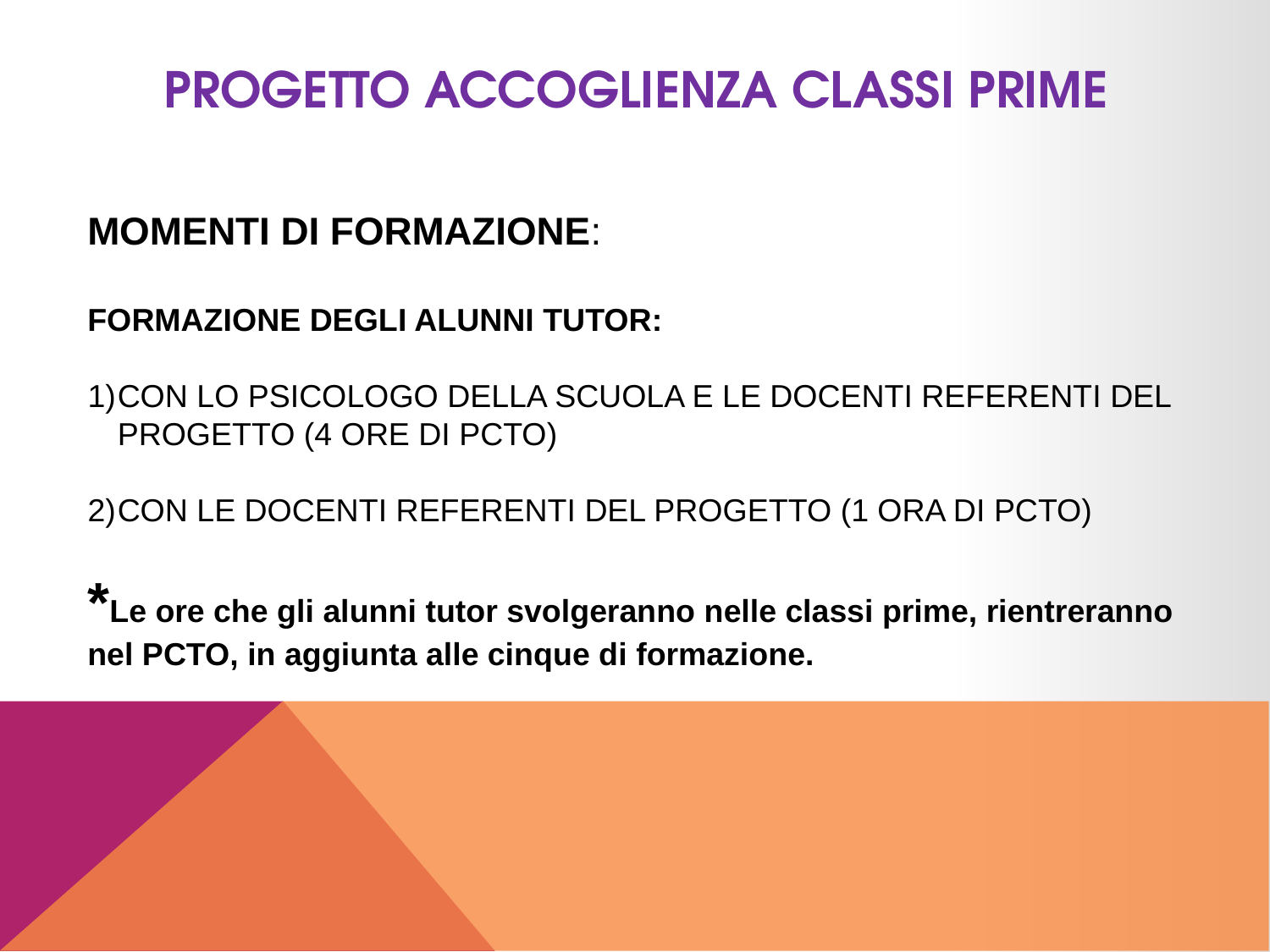

Progetto Accoglienza classi prime
MOMENTI DI FORMAZIONE:

FORMAZIONE DEGLI ALUNNI TUTOR:

CON LO PSICOLOGO DELLA SCUOLA E LE DOCENTI REFERENTI DEL PROGETTO (4 ORE DI PCTO)

CON LE DOCENTI REFERENTI DEL PROGETTO (1 ORA DI PCTO)

*Le ore che gli alunni tutor svolgeranno nelle classi prime, rientreranno nel PCTO, in aggiunta alle cinque di formazione.